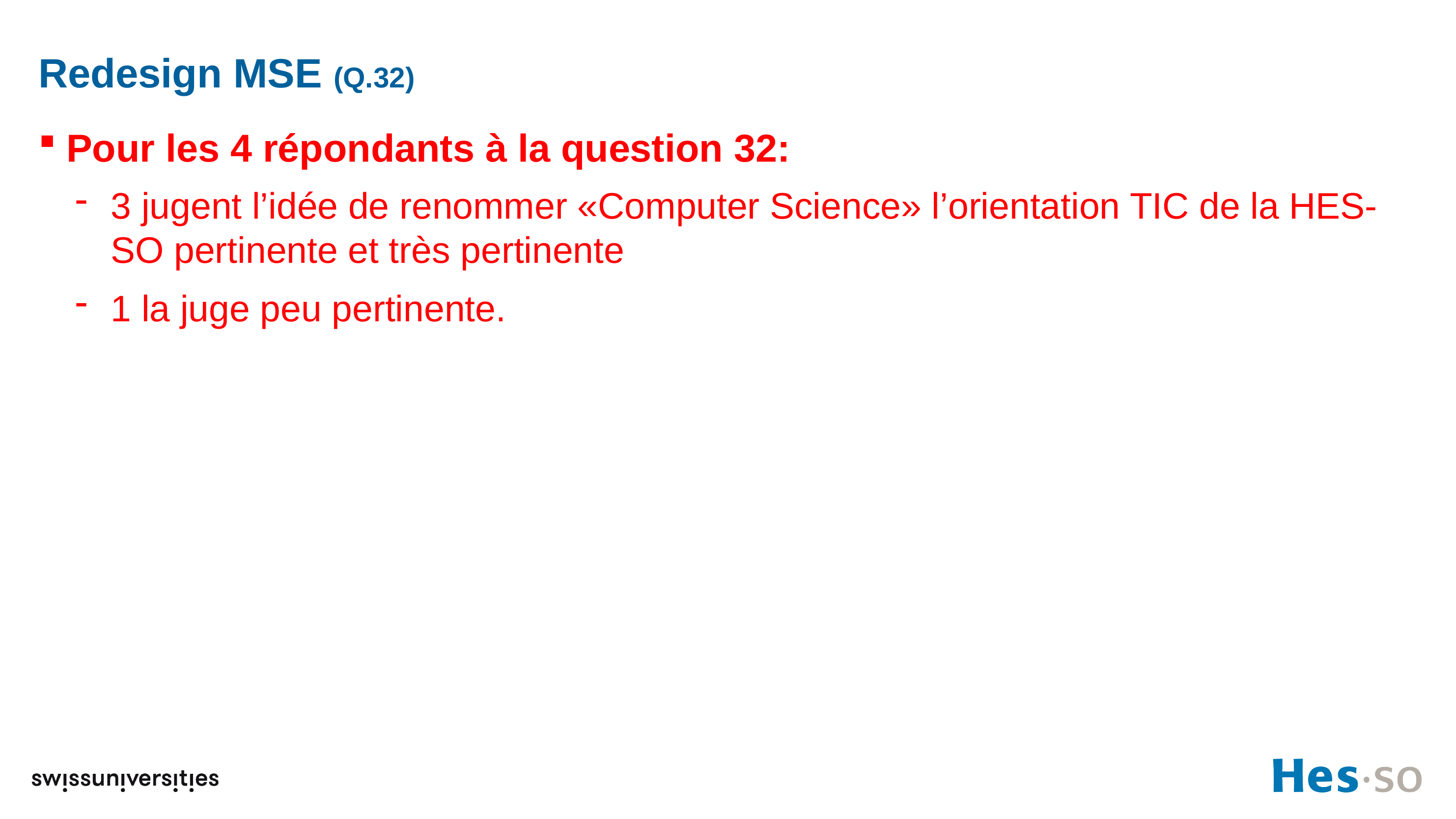

# Redesign MSE (Q.32)
Pour les 4 répondants à la question 32:
3 jugent l’idée de renommer «Computer Science» l’orientation TIC de la HES-SO pertinente et très pertinente
1 la juge peu pertinente.